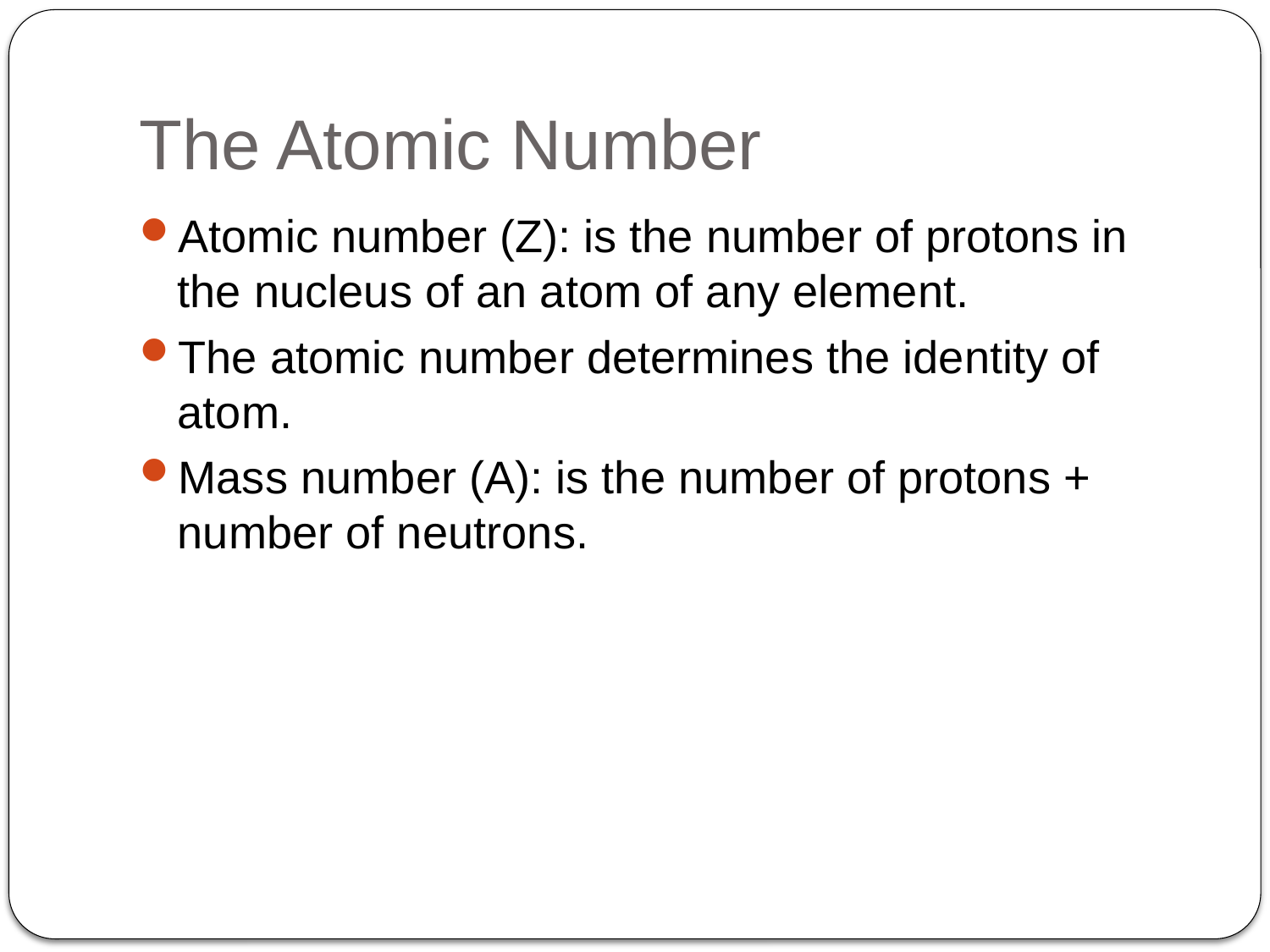

# The Atomic Number
Atomic number (Z): is the number of protons in the nucleus of an atom of any element.
The atomic number determines the identity of atom.
Mass number (A): is the number of protons + number of neutrons.